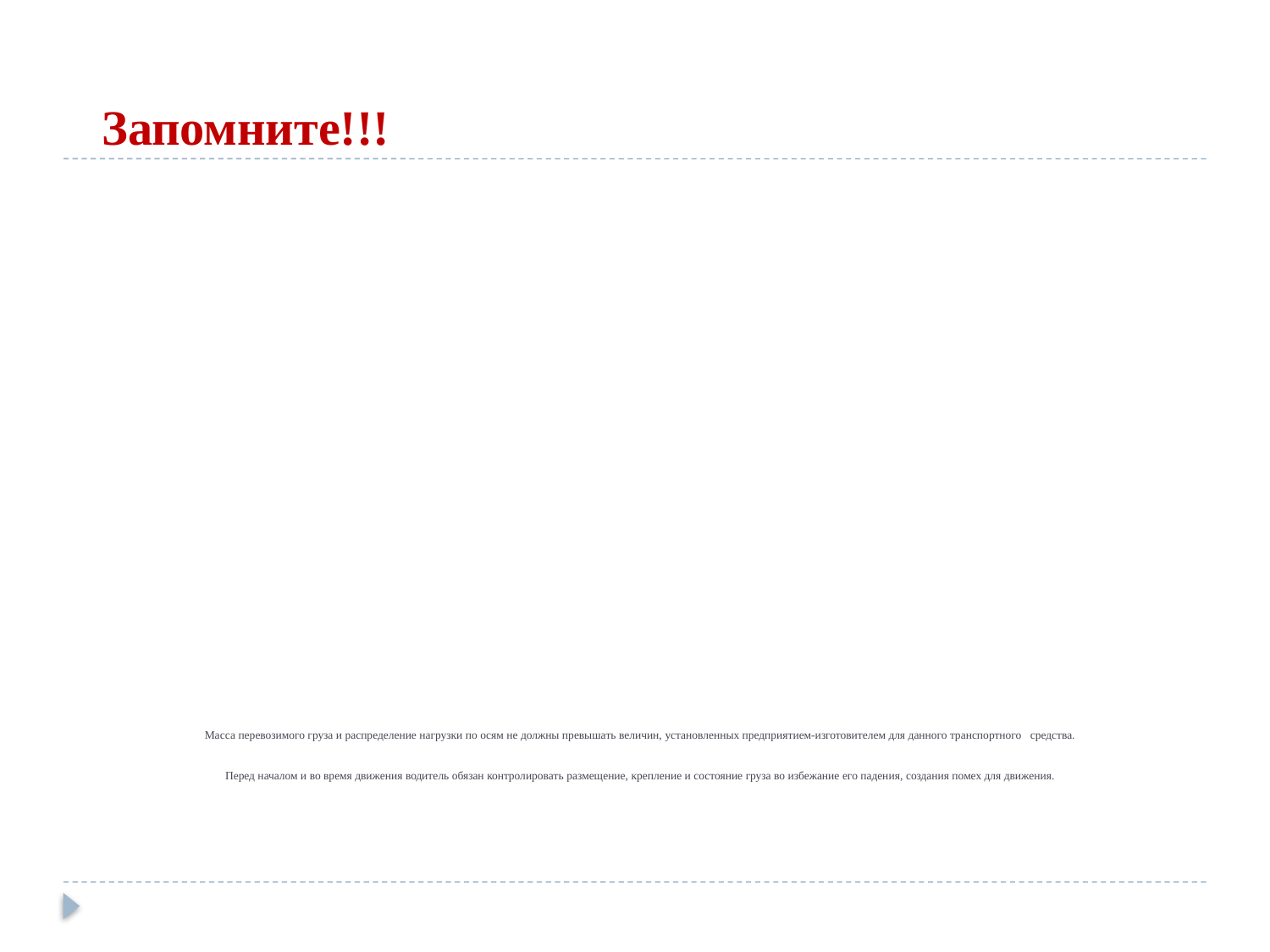

Запомните!!!
# Масса перевозимого груза и распределение нагрузки по осям не должны превышать величин, установленных предприятием-изготовителем для данного транспортного   средства. Перед началом и во время движения водитель обязан контролировать размещение, крепление и состояние груза во избежание его падения, создания помех для движения.